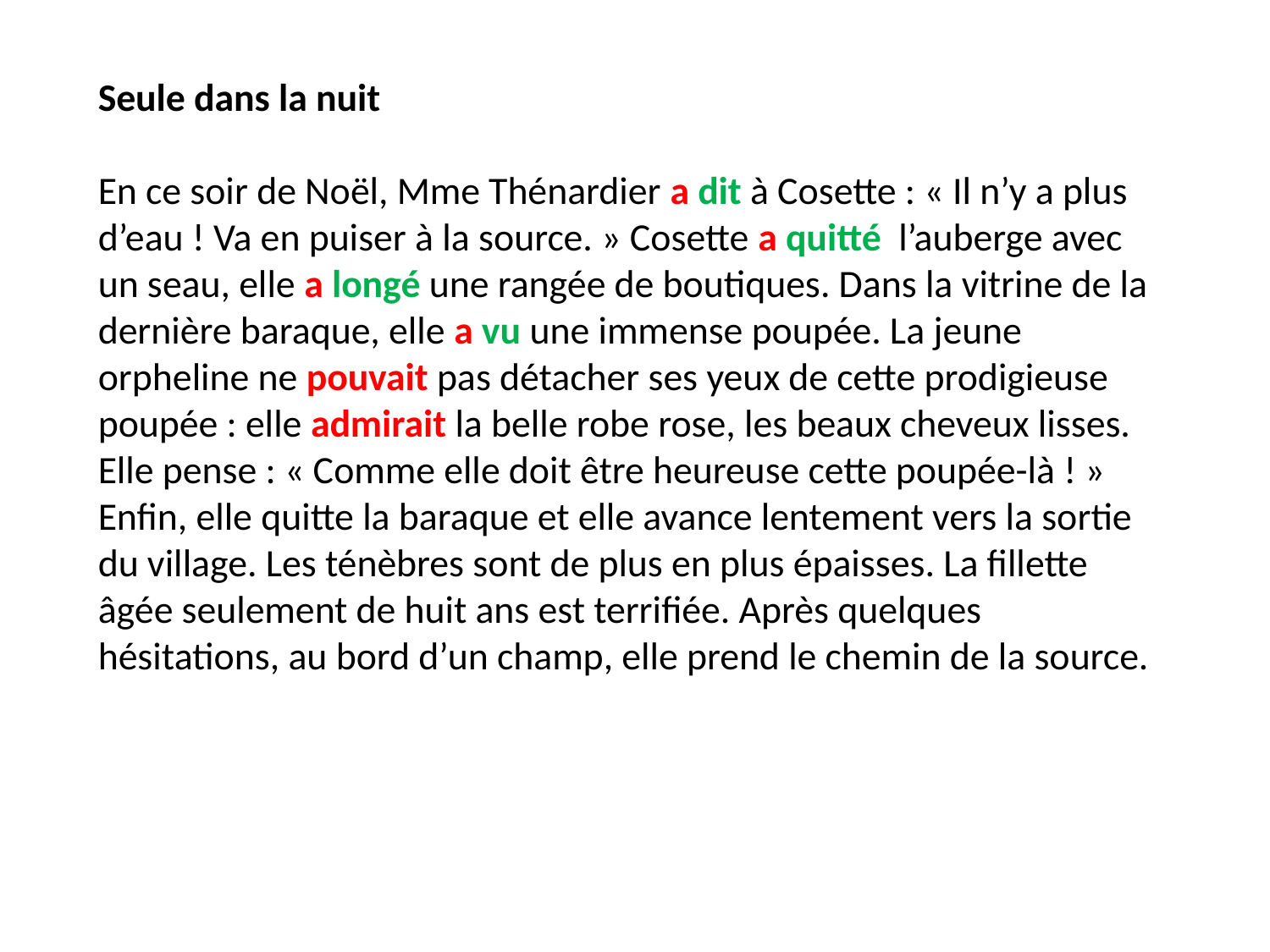

Seule dans la nuit

En ce soir de Noël, Mme Thénardier a dit à Cosette : « Il n’y a plus d’eau ! Va en puiser à la source. » Cosette a quitté  l’auberge avec un seau, elle a longé une rangée de boutiques. Dans la vitrine de la dernière baraque, elle a vu une immense poupée. La jeune orpheline ne pouvait pas détacher ses yeux de cette prodigieuse poupée : elle admirait la belle robe rose, les beaux cheveux lisses. Elle pense : « Comme elle doit être heureuse cette poupée-là ! »
Enfin, elle quitte la baraque et elle avance lentement vers la sortie du village. Les ténèbres sont de plus en plus épaisses. La fillette âgée seulement de huit ans est terrifiée. Après quelques hésitations, au bord d’un champ, elle prend le chemin de la source.